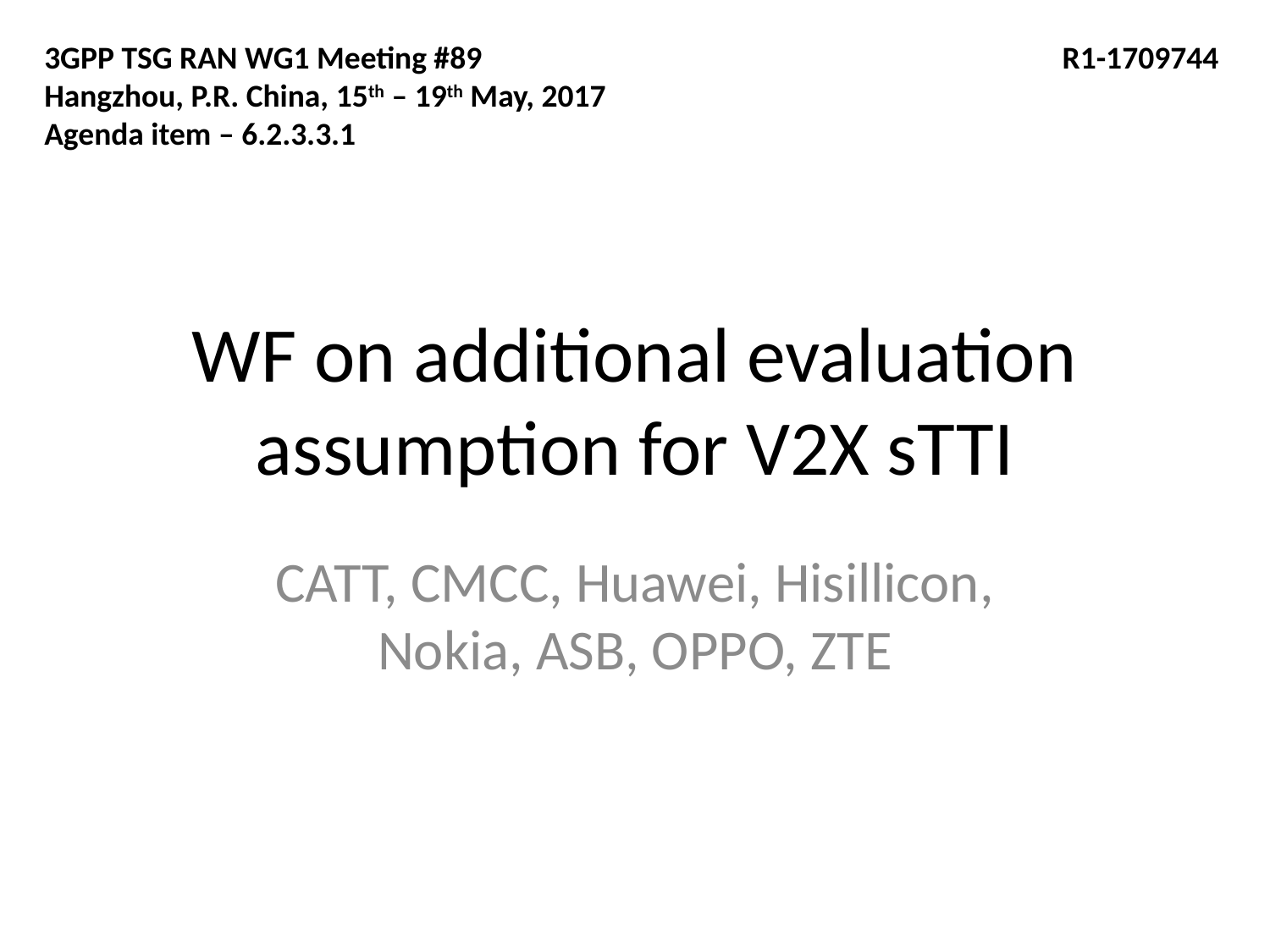

3GPP TSG RAN WG1 Meeting #89				                  R1-1709744
Hangzhou, P.R. China, 15th – 19th May, 2017
Agenda item – 6.2.3.3.1
# WF on additional evaluation assumption for V2X sTTI
CATT, CMCC, Huawei, Hisillicon, Nokia, ASB, OPPO, ZTE